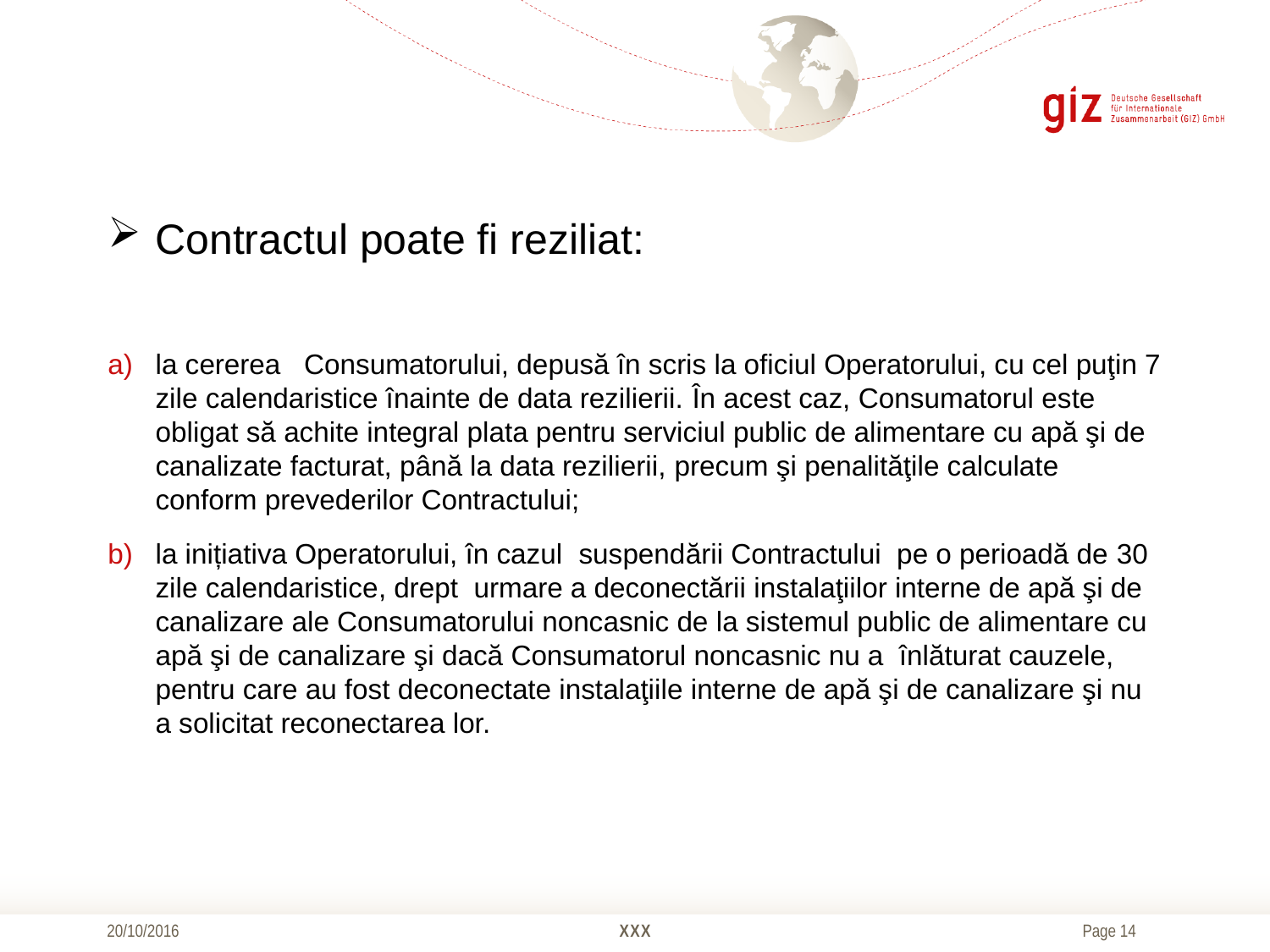

# Contractul poate fi reziliat:
la cererea   Consumatorului, depusă în scris la oficiul Operatorului, cu cel puţin 7 zile calendaristice înainte de data rezilierii. În acest caz, Consumatorul este   obligat să achite integral plata pentru serviciul public de alimentare cu apă şi de canalizate facturat, până la data rezilierii, precum şi penalităţile calculate conform prevederilor Contractului;
la inițiativa Operatorului, în cazul  suspendării Contractului  pe o perioadă de 30 zile calendaristice, drept  urmare a deconectării instalaţiilor interne de apă şi de canalizare ale Consumatorului noncasnic de la sistemul public de alimentare cu apă şi de canalizare şi dacă Consumatorul noncasnic nu a  înlăturat cauzele, pentru care au fost deconectate instalaţiile interne de apă şi de canalizare şi nu a solicitat reconectarea lor.
20/10/2016
XXX